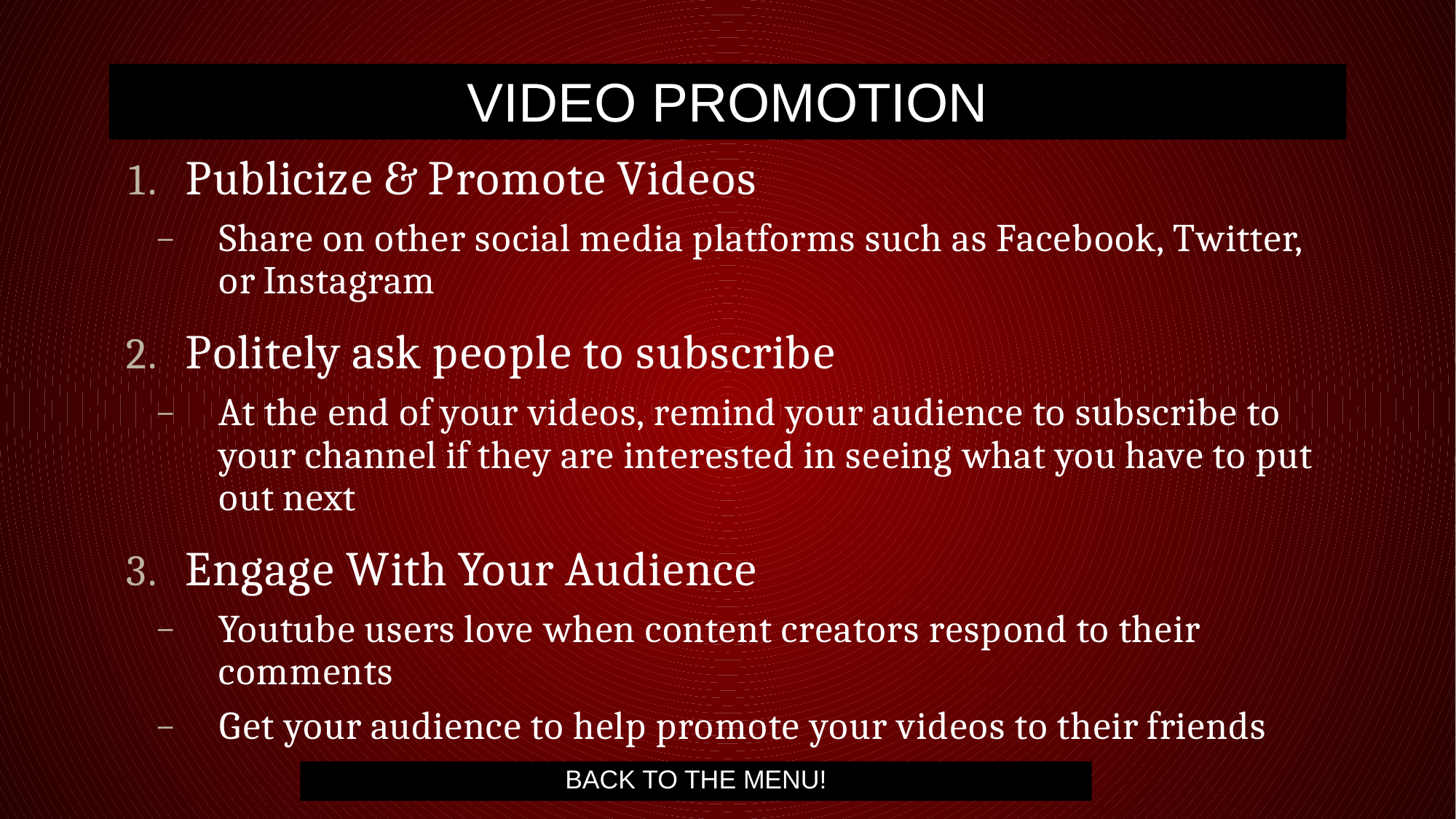

# Video Promotion
Publicize & Promote Videos
Share on other social media platforms such as Facebook, Twitter, or Instagram
Politely ask people to subscribe
At the end of your videos, remind your audience to subscribe to your channel if they are interested in seeing what you have to put out next
Engage With Your Audience
Youtube users love when content creators respond to their comments
Get your audience to help promote your videos to their friends

Back to the menu!